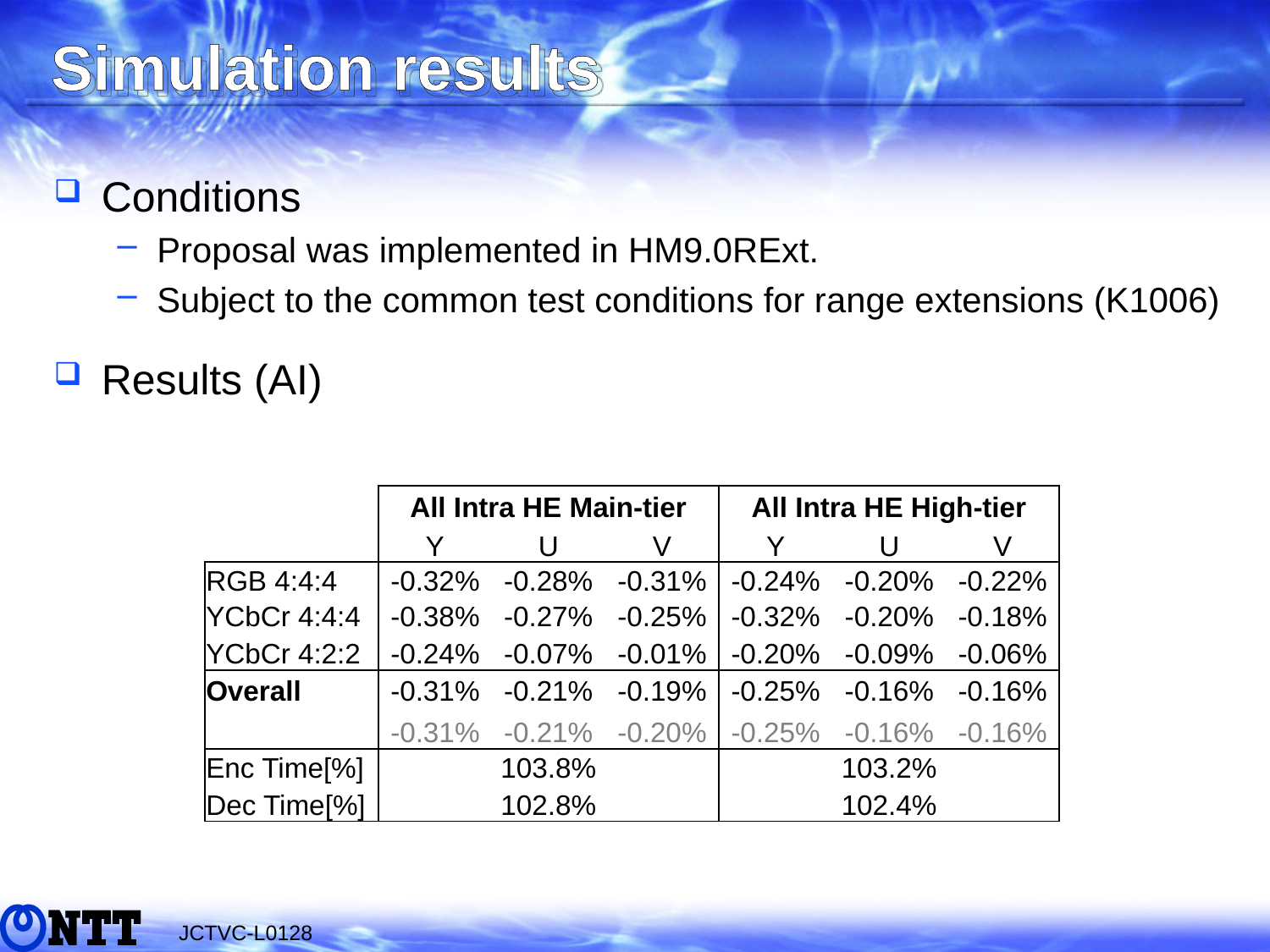

# Simulation results
Conditions
Proposal was implemented in HM9.0RExt.
Subject to the common test conditions for range extensions (K1006)

Results (AI)
|  | All Intra HE Main-tier |  |  | All Intra HE High-tier |  |  |
| --- | --- | --- | --- | --- | --- | --- |
|  | Y | U | V | Y | U | V |
| RGB 4:4:4 | -0.32% | -0.28% | -0.31% | -0.24% | -0.20% | -0.22% |
| YCbCr 4:4:4 | -0.38% | -0.27% | -0.25% | -0.32% | -0.20% | -0.18% |
| YCbCr 4:2:2 | -0.24% | -0.07% | -0.01% | -0.20% | -0.09% | -0.06% |
| Overall | -0.31% | -0.21% | -0.19% | -0.25% | -0.16% | -0.16% |
|  | -0.31% | -0.21% | -0.20% | -0.25% | -0.16% | -0.16% |
| Enc Time[%] | 103.8% |  |  | 103.2% |  |  |
| Dec Time[%] | 102.8% |  |  | 102.4% |  |  |